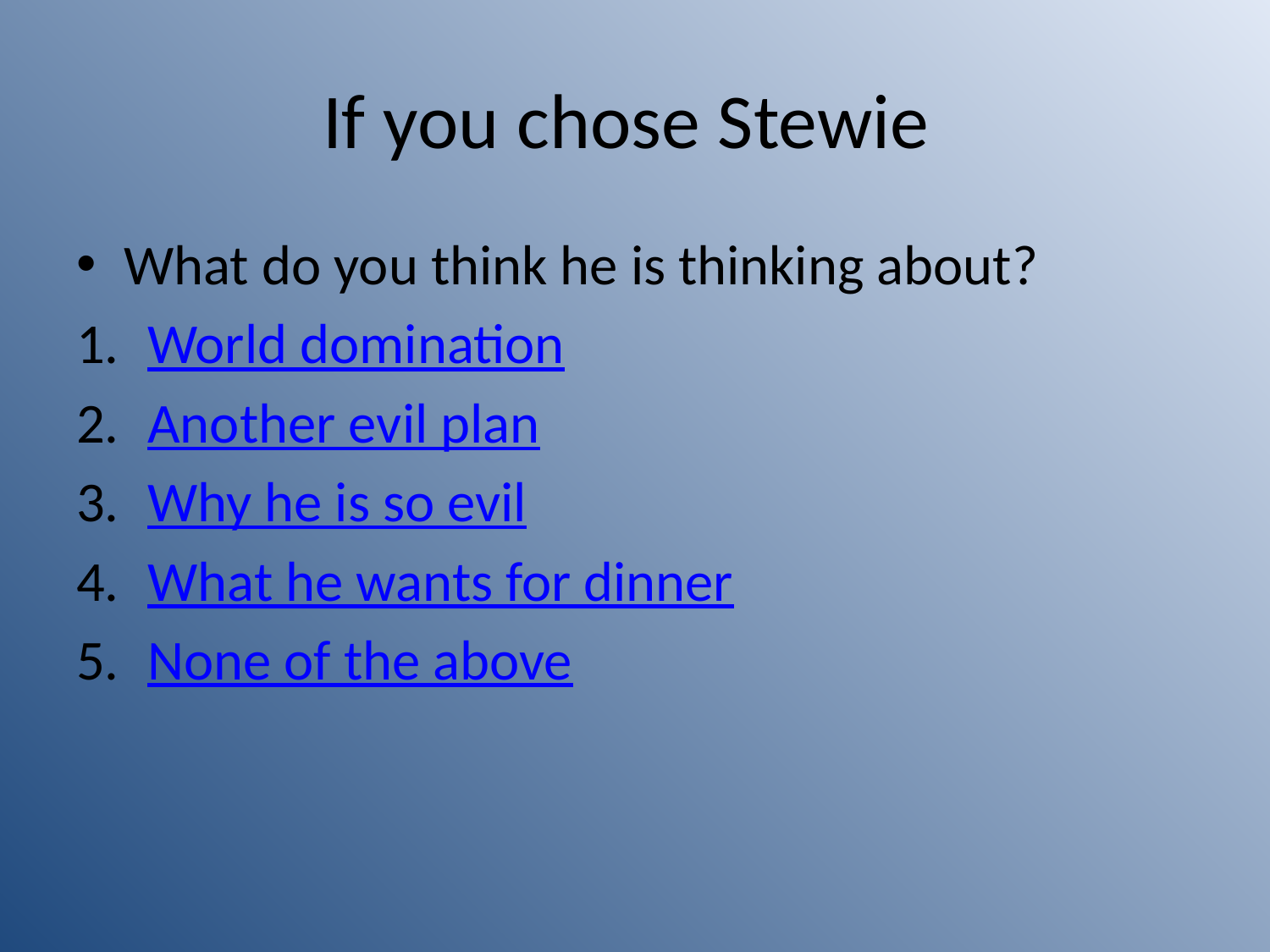

# If you chose Stewie
What do you think he is thinking about?
World domination
Another evil plan
Why he is so evil
What he wants for dinner
None of the above